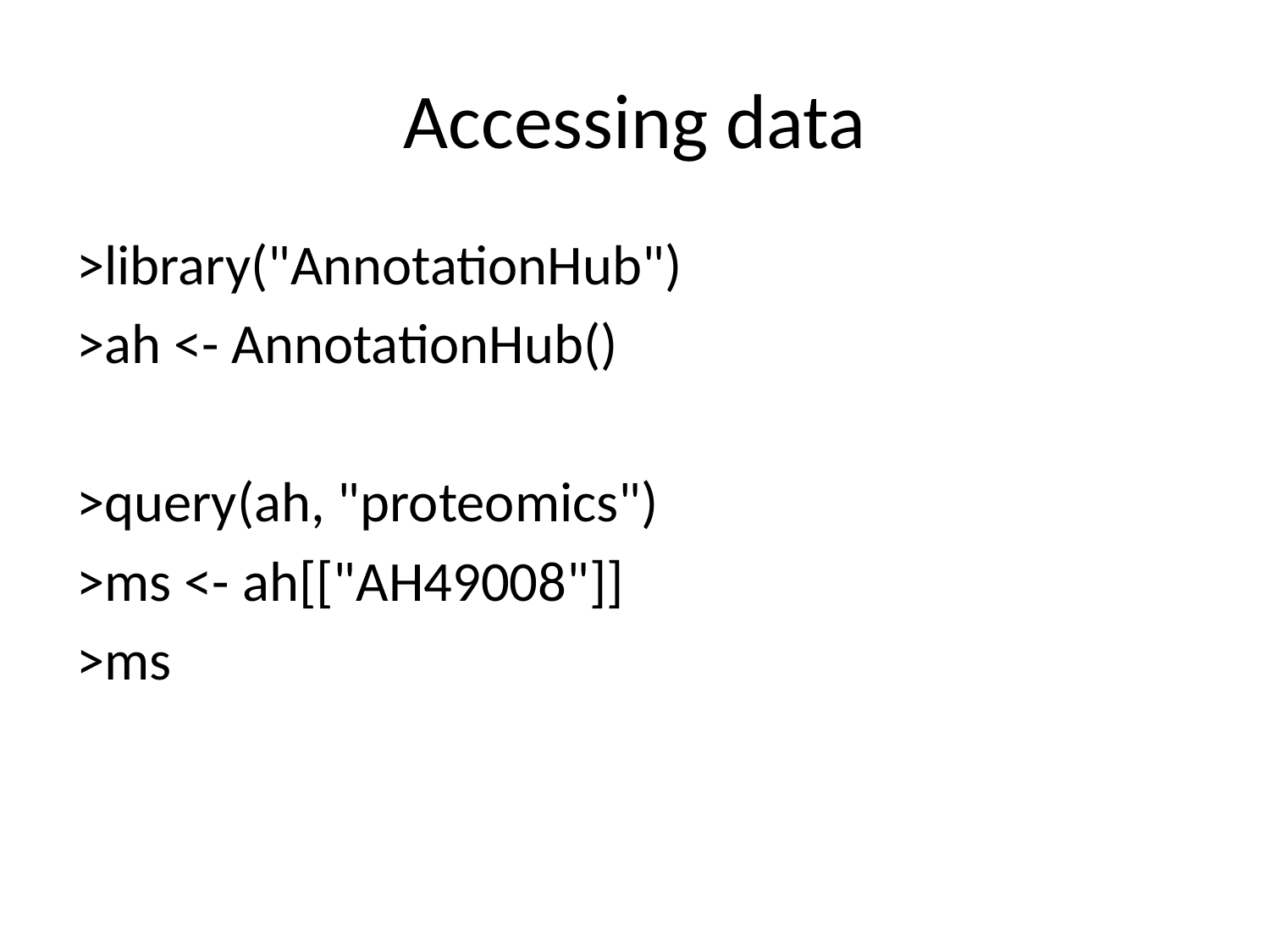

# Accessing data
>library("AnnotationHub")
>ah <- AnnotationHub()

>query(ah, "proteomics")
>ms <- ah[["AH49008"]]
>ms